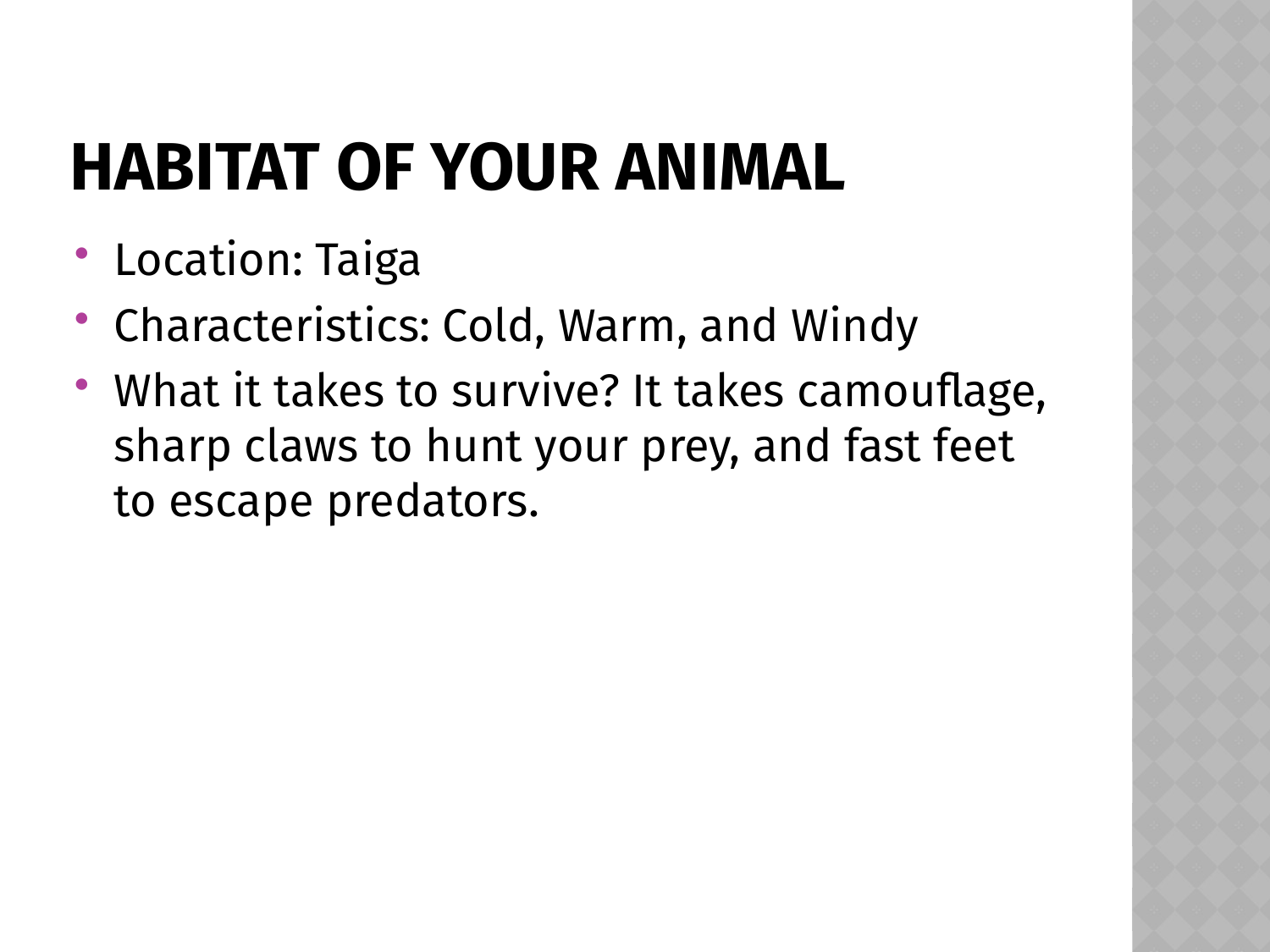

# Habitat of Your Animal
Location: Taiga
Characteristics: Cold, Warm, and Windy
What it takes to survive? It takes camouflage, sharp claws to hunt your prey, and fast feet to escape predators.